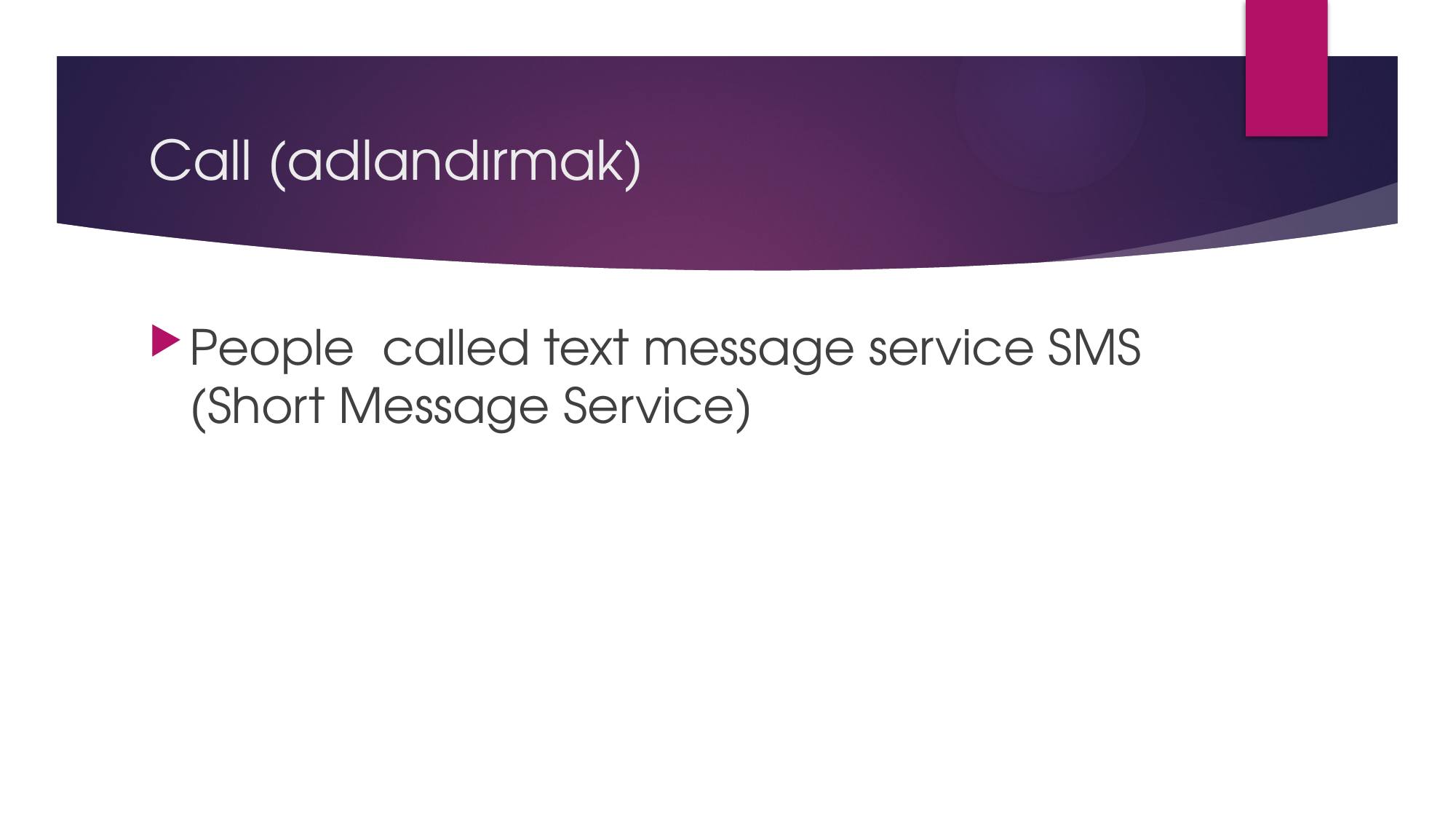

# Call (adlandırmak)
People  called text message service SMS (Short Message Service)